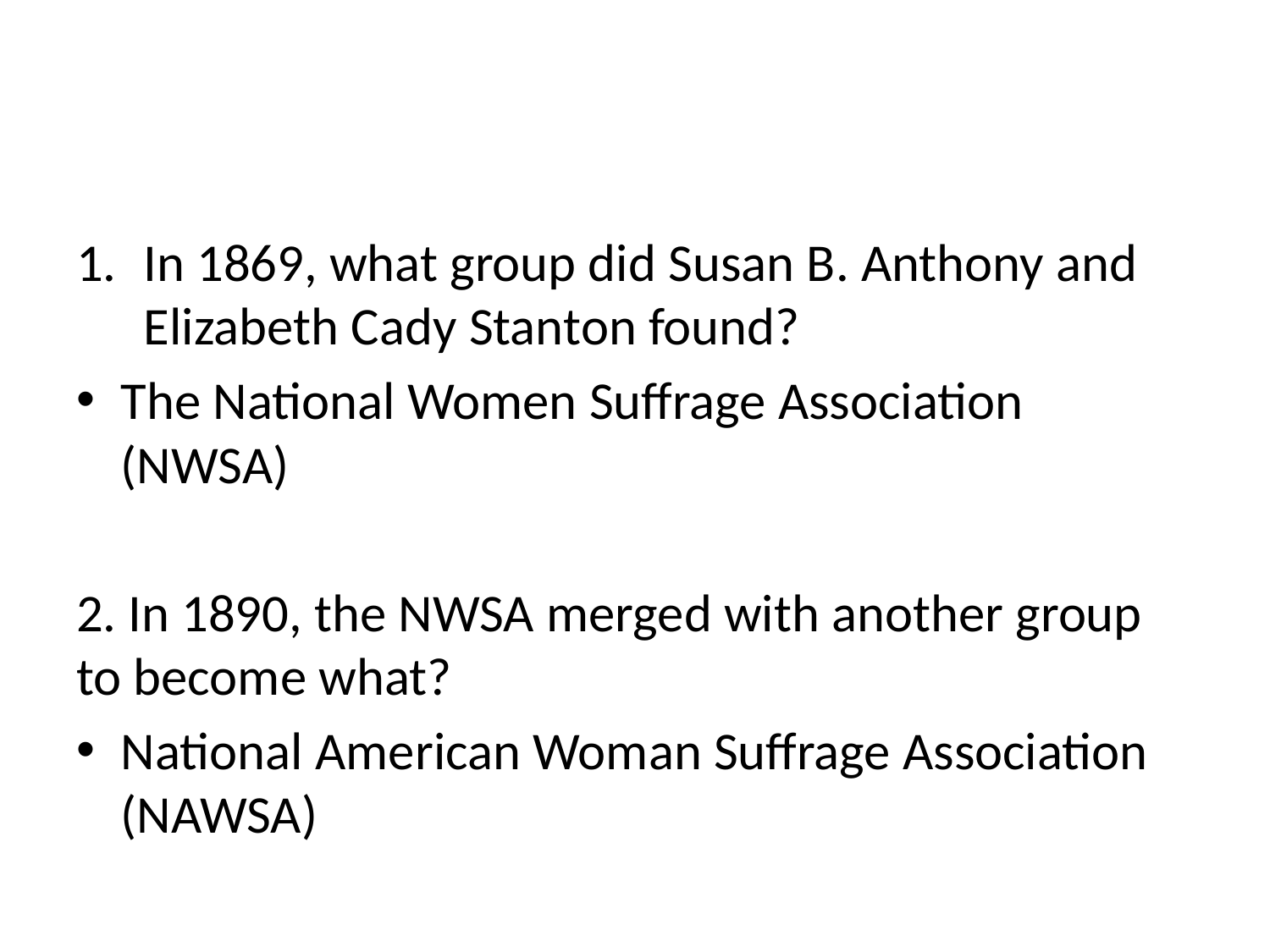

#
In 1869, what group did Susan B. Anthony and Elizabeth Cady Stanton found?
The National Women Suffrage Association (NWSA)

2. In 1890, the NWSA merged with another group to become what?
National American Woman Suffrage Association (NAWSA)